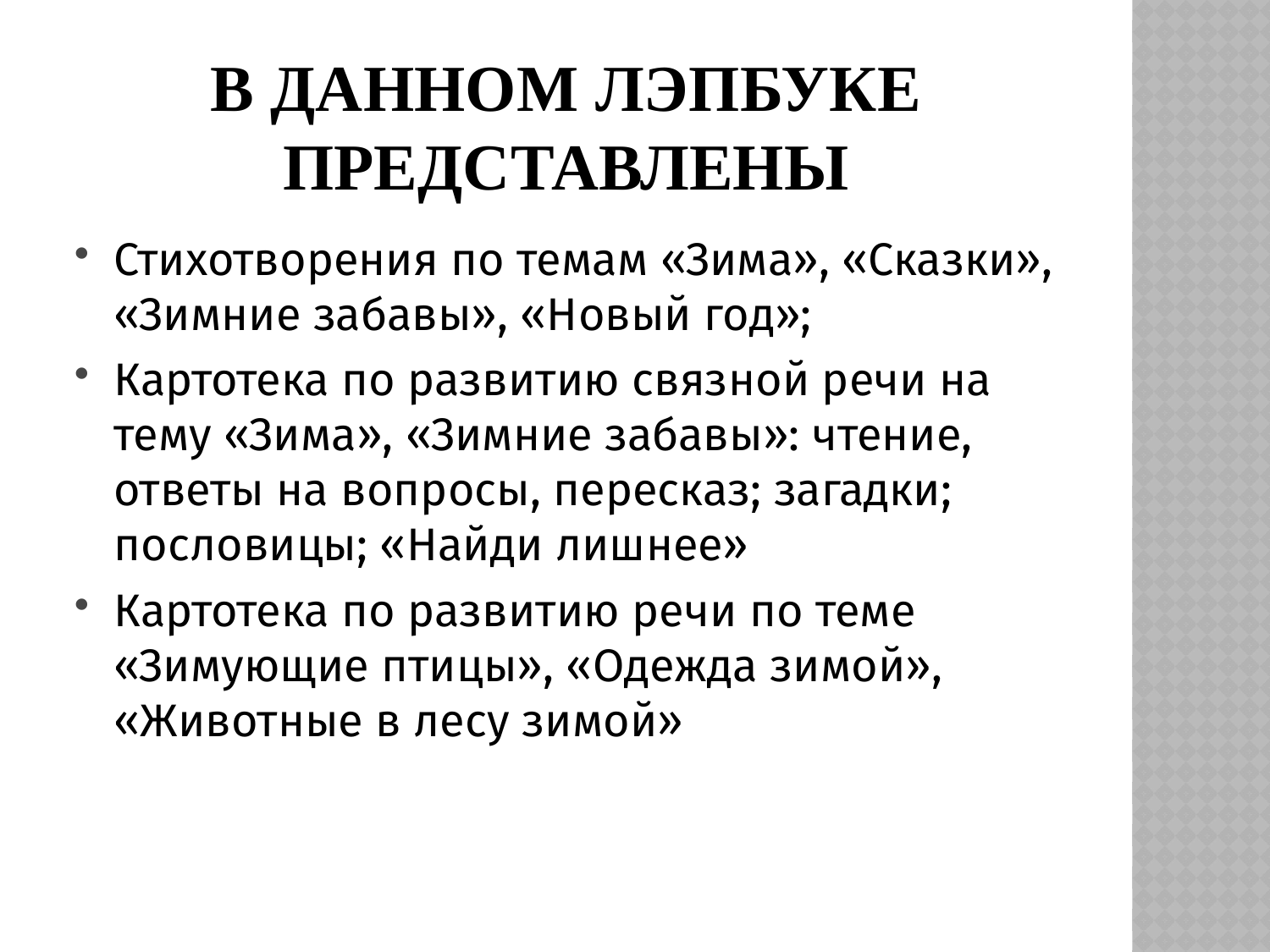

# В Данном Лэпбуке представлены
Стихотворения по темам «Зима», «Сказки», «Зимние забавы», «Новый год»;
Картотека по развитию связной речи на тему «Зима», «Зимние забавы»: чтение, ответы на вопросы, пересказ; загадки; пословицы; «Найди лишнее»
Картотека по развитию речи по теме «Зимующие птицы», «Одежда зимой», «Животные в лесу зимой»